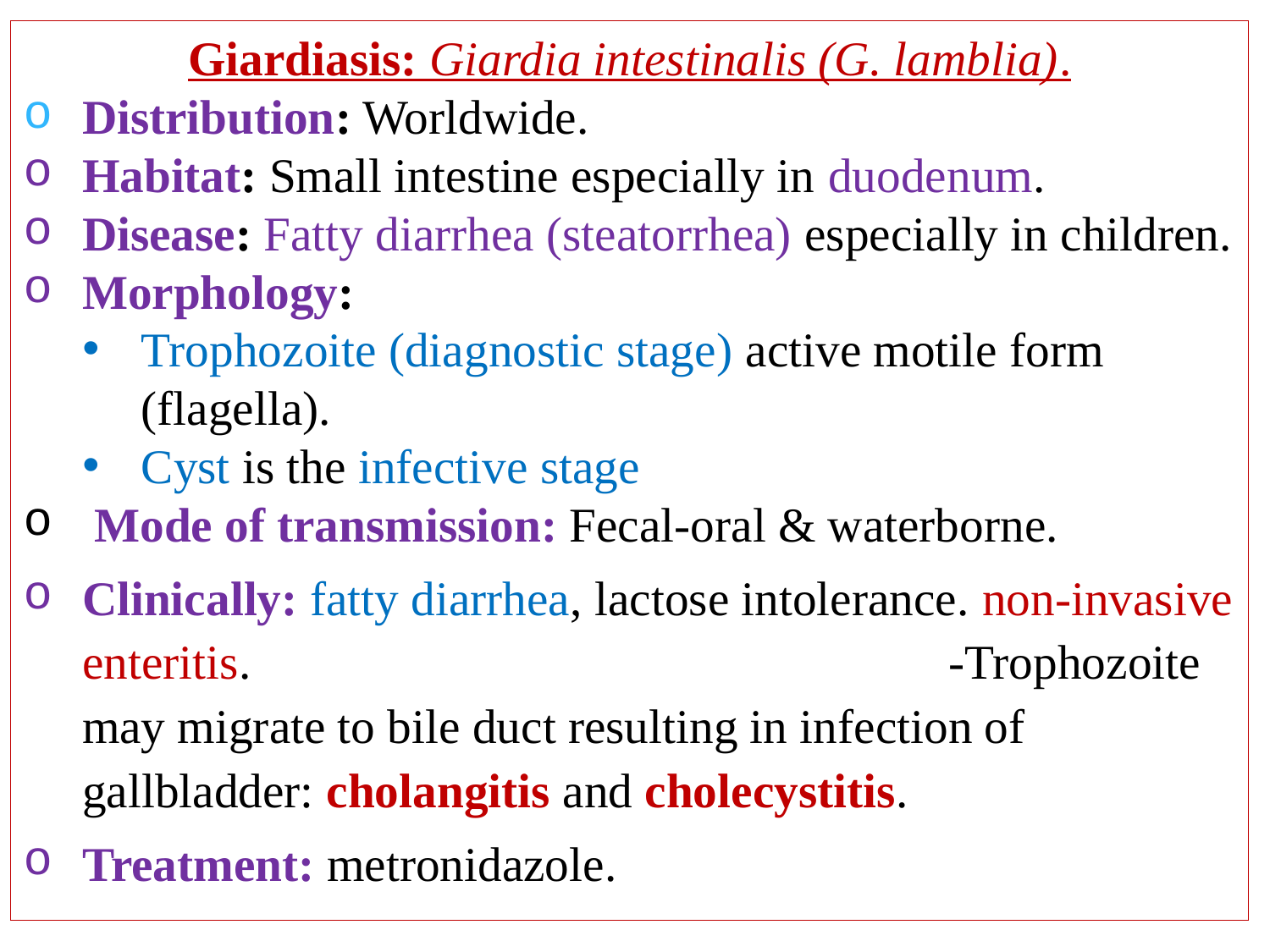

Giardiasis: Giardia intestinalis (G. lamblia).
Distribution: Worldwide.
Habitat: Small intestine especially in duodenum.
Disease: Fatty diarrhea (steatorrhea) especially in children.
Morphology:
Trophozoite (diagnostic stage) active motile form (flagella).
Cyst is the infective stage
 Mode of transmission: Fecal-oral & waterborne.
Clinically: fatty diarrhea, lactose intolerance. non-invasive enteritis.                                                          -Trophozoite may migrate to bile duct resulting in infection of gallbladder: cholangitis and cholecystitis.
Treatment: metronidazole.

# N